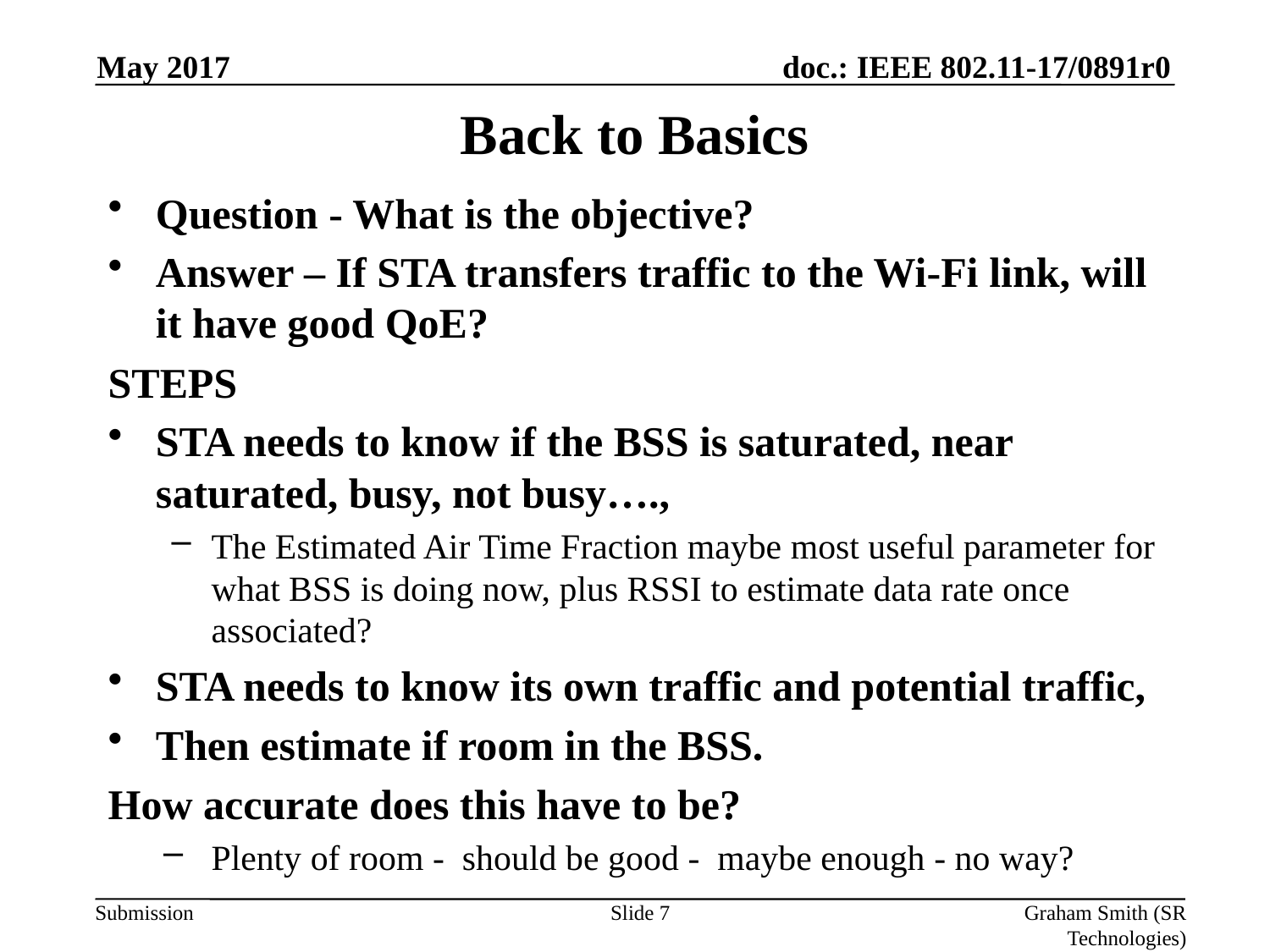

May 2017
# Back to Basics
Question - What is the objective?
Answer – If STA transfers traffic to the Wi-Fi link, will it have good QoE?
STEPS
STA needs to know if the BSS is saturated, near saturated, busy, not busy….,
The Estimated Air Time Fraction maybe most useful parameter for what BSS is doing now, plus RSSI to estimate data rate once associated?
STA needs to know its own traffic and potential traffic,
Then estimate if room in the BSS.
How accurate does this have to be?
Plenty of room -  should be good -  maybe enough - no way?
Slide 7
Graham Smith (SR Technologies)